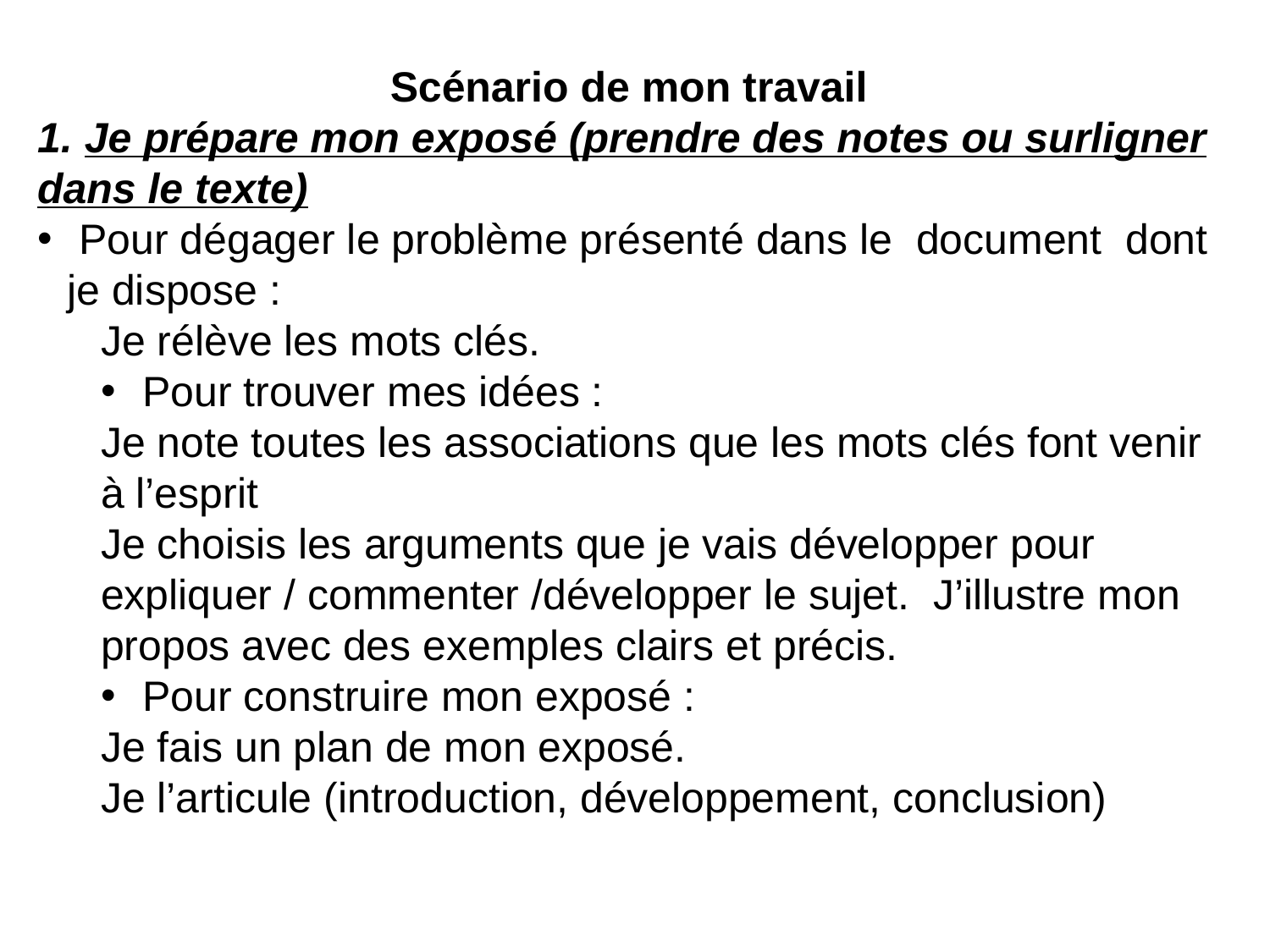

Scénario de mon travail
1. Je prépare mon exposé (prendre des notes ou surligner dans le texte)
 Pour dégager le problème présenté dans le  document  dont je dispose :
Je rélève les mots clés.
 Pour trouver mes idées :
Je note toutes les associations que les mots clés font venir à l’esprit
Je choisis les arguments que je vais développer pour expliquer / commenter /développer le sujet.  J’illustre mon propos avec des exemples clairs et précis.
 Pour construire mon exposé :
Je fais un plan de mon exposé.
Je l’articule (introduction, développement, conclusion)